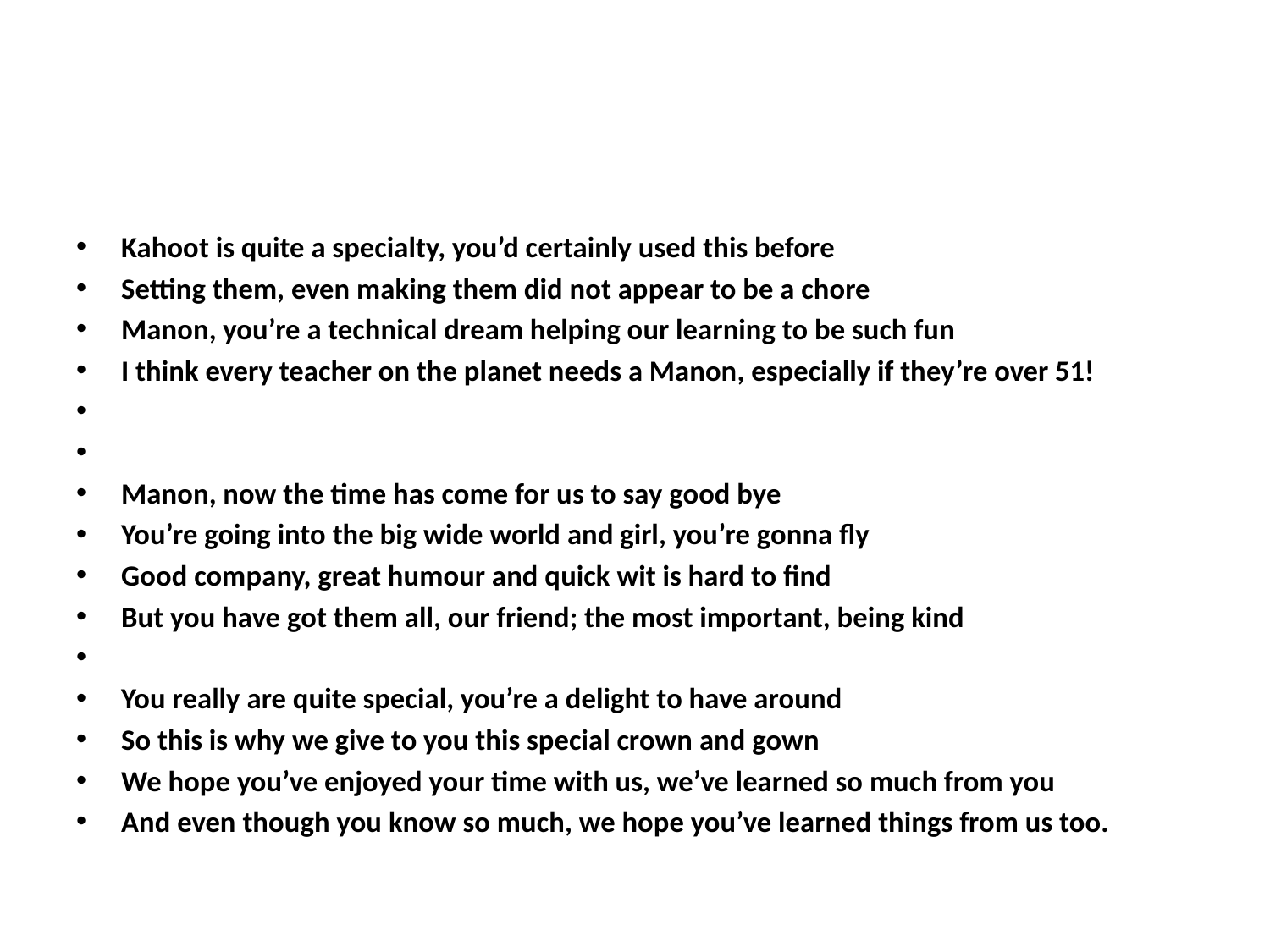

#
Kahoot is quite a specialty, you’d certainly used this before
Setting them, even making them did not appear to be a chore
Manon, you’re a technical dream helping our learning to be such fun
I think every teacher on the planet needs a Manon, especially if they’re over 51!

Manon, now the time has come for us to say good bye
You’re going into the big wide world and girl, you’re gonna fly
Good company, great humour and quick wit is hard to find
But you have got them all, our friend; the most important, being kind

You really are quite special, you’re a delight to have around
So this is why we give to you this special crown and gown
We hope you’ve enjoyed your time with us, we’ve learned so much from you
And even though you know so much, we hope you’ve learned things from us too.